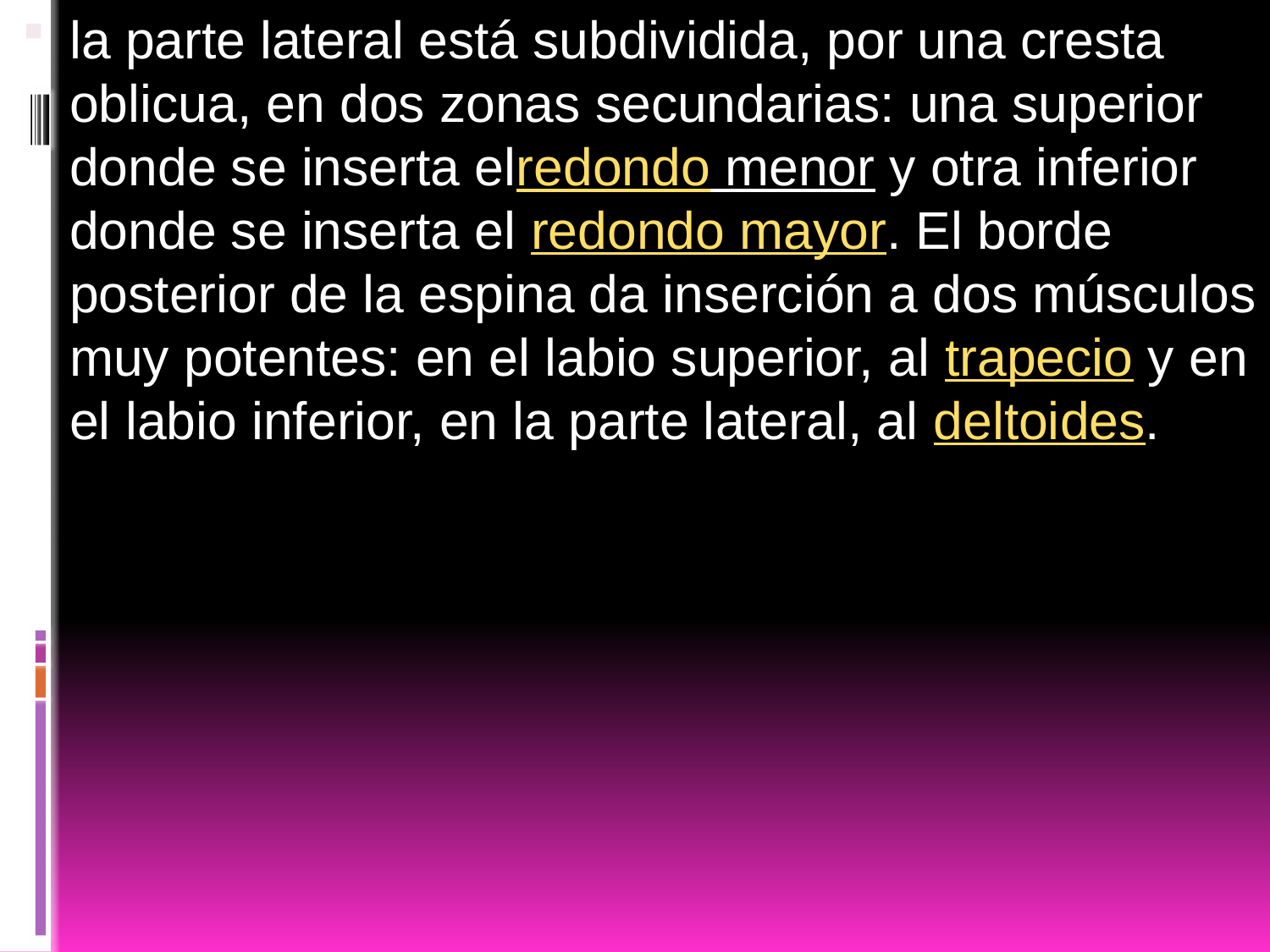

la parte lateral está subdividida, por una cresta oblicua, en dos zonas secundarias: una superior donde se inserta elredondo menor y otra inferior donde se inserta el redondo mayor. El borde posterior de la espina da inserción a dos músculos muy potentes: en el labio superior, al trapecio y en el labio inferior, en la parte lateral, al deltoides.